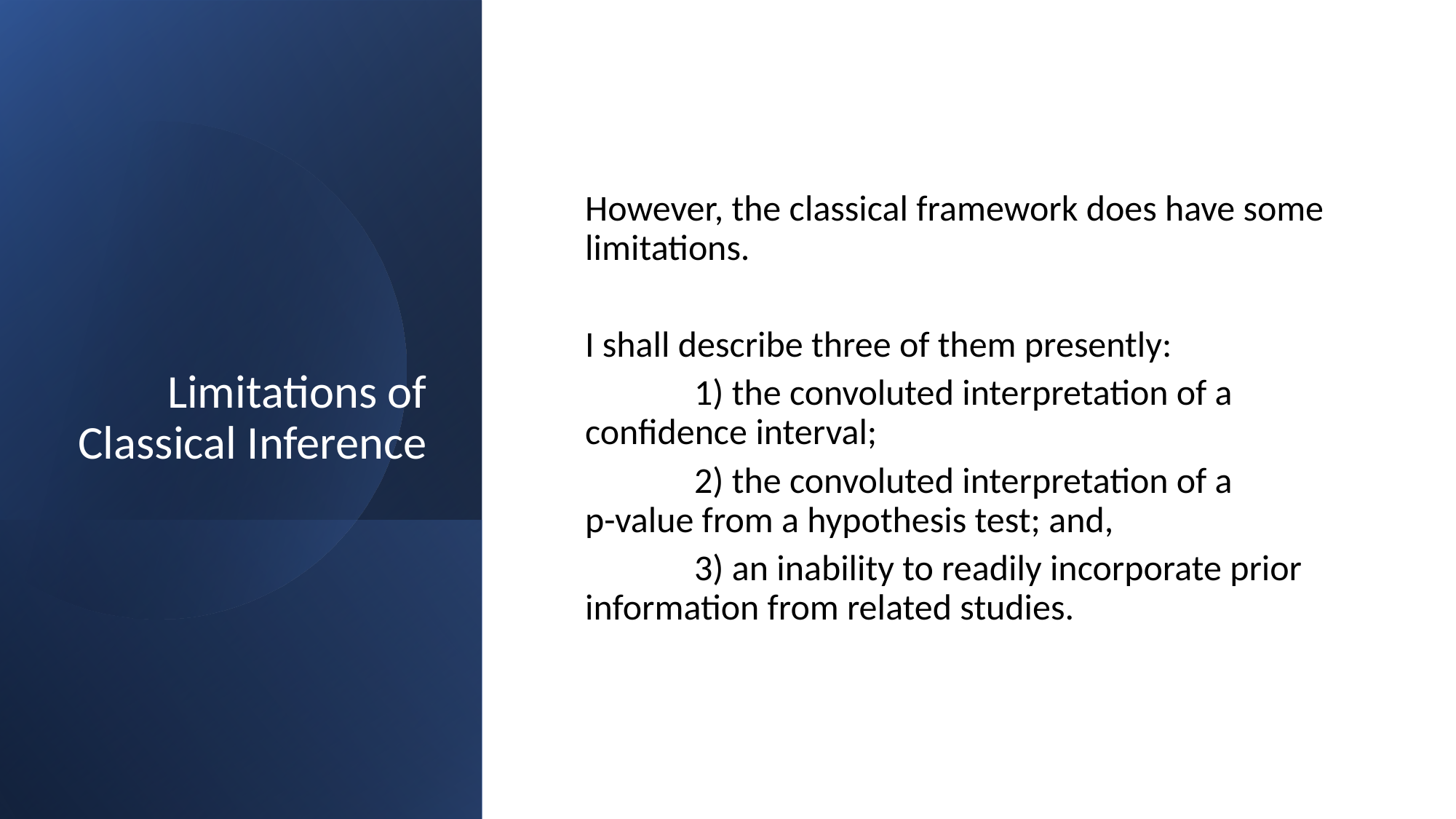

# Limitations of Classical Inference
However, the classical framework does have some limitations.

I shall describe three of them presently:
	1) the convoluted interpretation of a confidence interval;
	2) the convoluted interpretation of a            p-value from a hypothesis test; and,
	3) an inability to readily incorporate prior information from related studies.